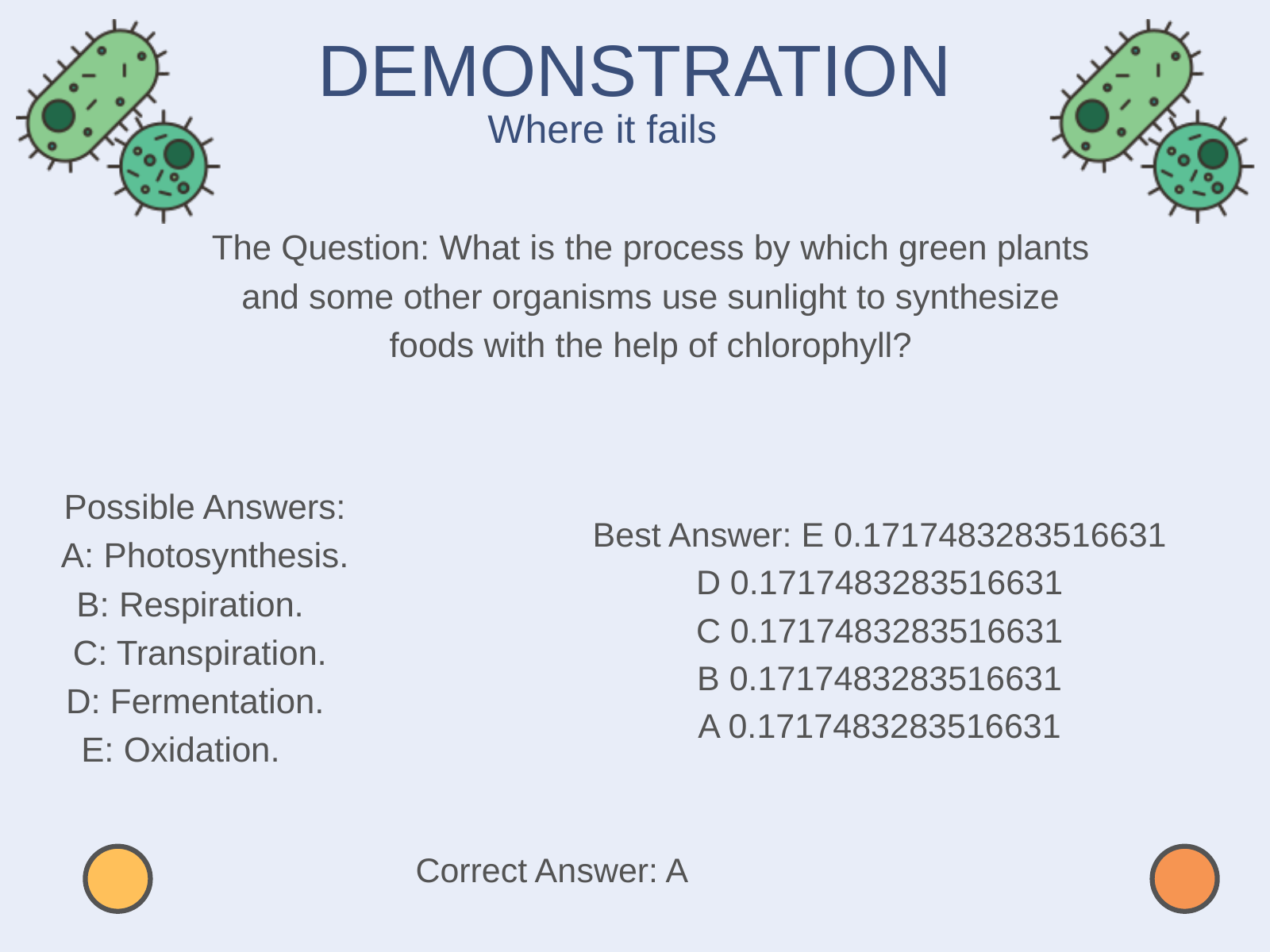

DEMONSTRATION

Where it fails
The Question: What is the process by which green plants and some other organisms use sunlight to synthesize foods with the help of chlorophyll?
Possible Answers:
A: Photosynthesis.
B: Respiration.
C: Transpiration.
 D: Fermentation.
E: Oxidation.

Best Answer: E 0.1717483283516631
D 0.1717483283516631
C 0.1717483283516631
B 0.1717483283516631
A 0.1717483283516631
Correct Answer: A